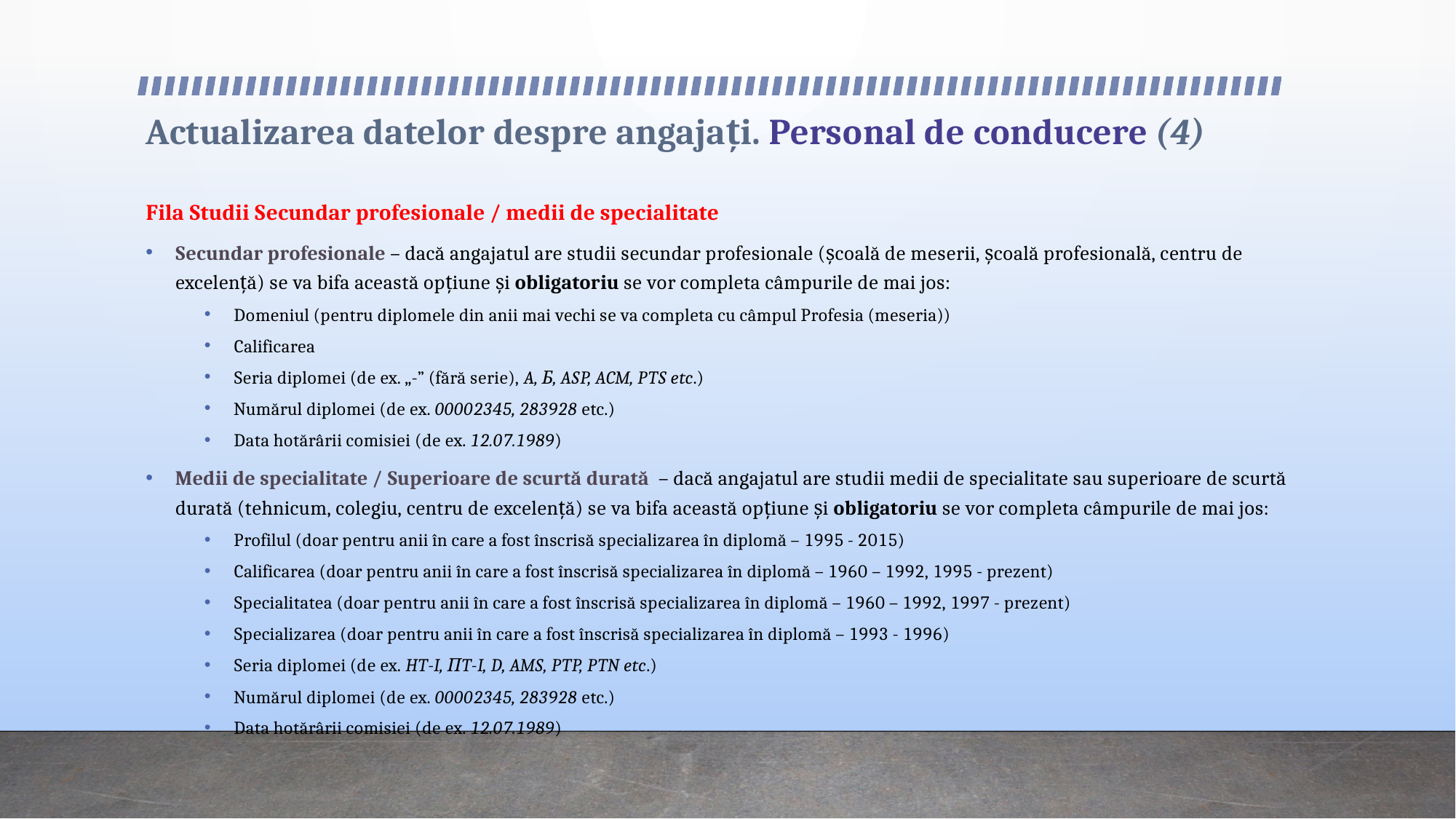

# Actualizarea datelor despre angajați. Personal de conducere (4)
Fila Studii Secundar profesionale / medii de specialitate
Secundar profesionale – dacă angajatul are studii secundar profesionale (școală de meserii, școală profesională, centru de excelență) se va bifa această opțiune și obligatoriu se vor completa câmpurile de mai jos:
Domeniul (pentru diplomele din anii mai vechi se va completa cu câmpul Profesia (meseria))
Calificarea
Seria diplomei (de ex. „-” (fără serie), A, Б, ASP, ACM, PTS etc.)
Numărul diplomei (de ex. 00002345, 283928 etc.)
Data hotărârii comisiei (de ex. 12.07.1989)
Medii de specialitate / Superioare de scurtă durată  – dacă angajatul are studii medii de specialitate sau superioare de scurtă durată (tehnicum, colegiu, centru de excelență) se va bifa această opțiune și obligatoriu se vor completa câmpurile de mai jos:
Profilul (doar pentru anii în care a fost înscrisă specializarea în diplomă – 1995 - 2015)
Calificarea (doar pentru anii în care a fost înscrisă specializarea în diplomă – 1960 – 1992, 1995 - prezent)
Specialitatea (doar pentru anii în care a fost înscrisă specializarea în diplomă – 1960 – 1992, 1997 - prezent)
Specializarea (doar pentru anii în care a fost înscrisă specializarea în diplomă – 1993 - 1996)
Seria diplomei (de ex. HT-I, ПT-I, D, AMS, PTP, PTN etc.)
Numărul diplomei (de ex. 00002345, 283928 etc.)
Data hotărârii comisiei (de ex. 12.07.1989)